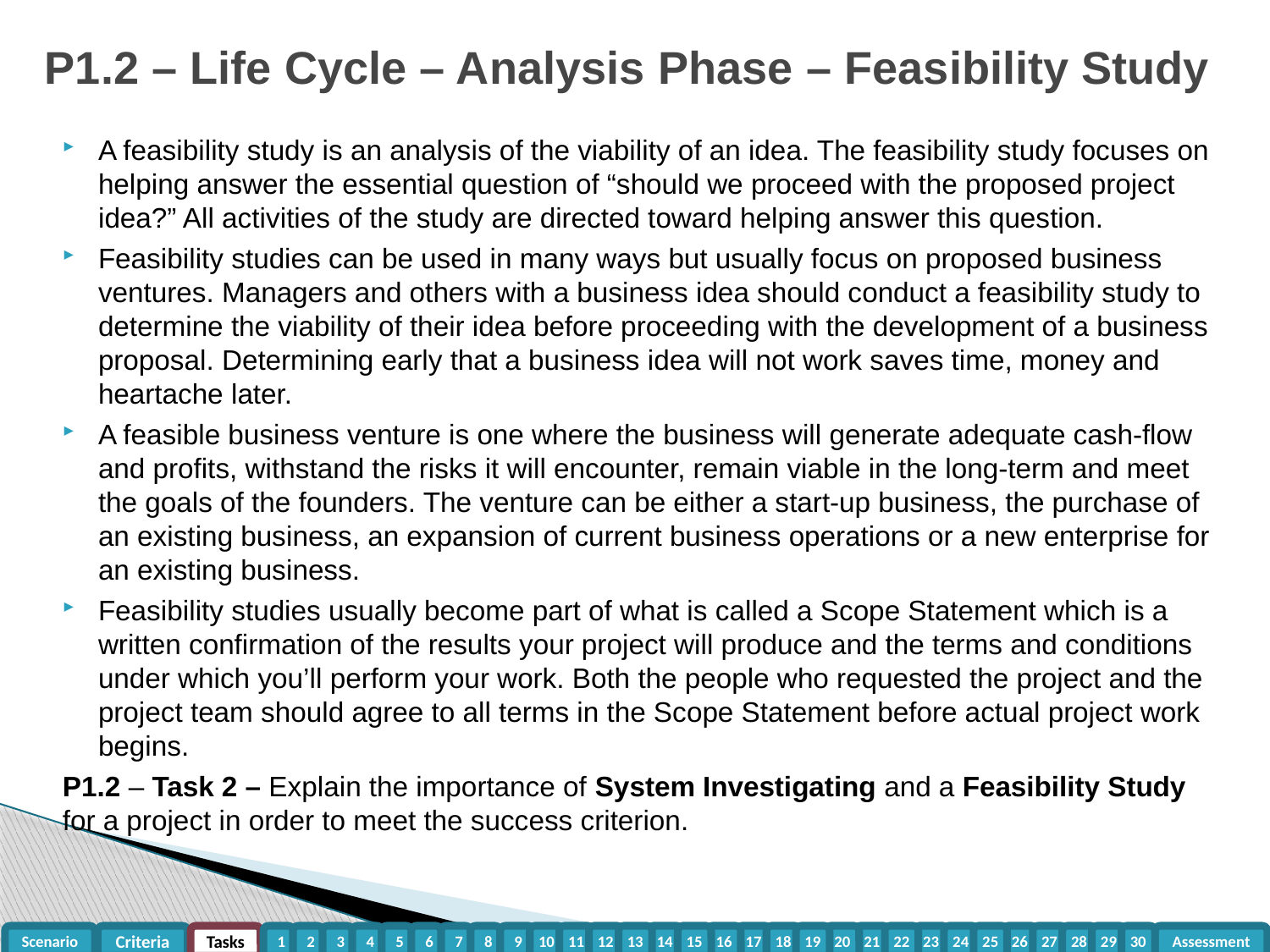

# P1.2 – Life Cycle – Analysis Phase – Feasibility Study
A feasibility study is an analysis of the viability of an idea. The feasibility study focuses on helping answer the essential question of “should we proceed with the proposed project idea?” All activities of the study are directed toward helping answer this question.
Feasibility studies can be used in many ways but usually focus on proposed business ventures. Managers and others with a business idea should conduct a feasibility study to determine the viability of their idea before proceeding with the development of a business proposal. Determining early that a business idea will not work saves time, money and heartache later.
A feasible business venture is one where the business will generate adequate cash-flow and profits, withstand the risks it will encounter, remain viable in the long-term and meet the goals of the founders. The venture can be either a start-up business, the purchase of an existing business, an expansion of current business operations or a new enterprise for an existing business.
Feasibility studies usually become part of what is called a Scope Statement which is a written confirmation of the results your project will produce and the terms and conditions under which you’ll perform your work. Both the people who requested the project and the project team should agree to all terms in the Scope Statement before actual project work begins.
P1.2 – Task 2 – Explain the importance of System Investigating and a Feasibility Study for a project in order to meet the success criterion.